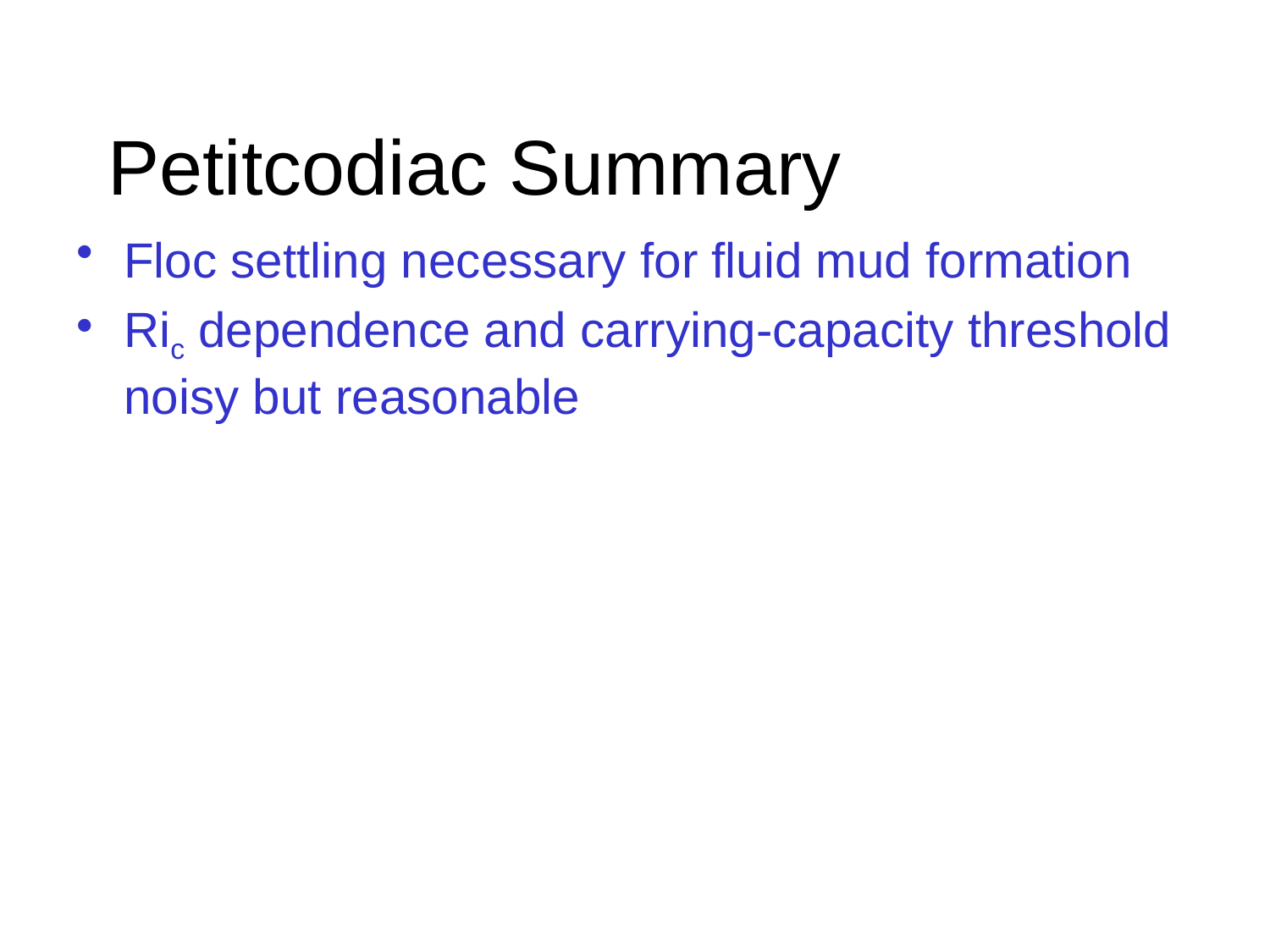

# Petitcodiac Summary
Floc settling necessary for fluid mud formation
Ric dependence and carrying-capacity threshold  noisy but reasonable